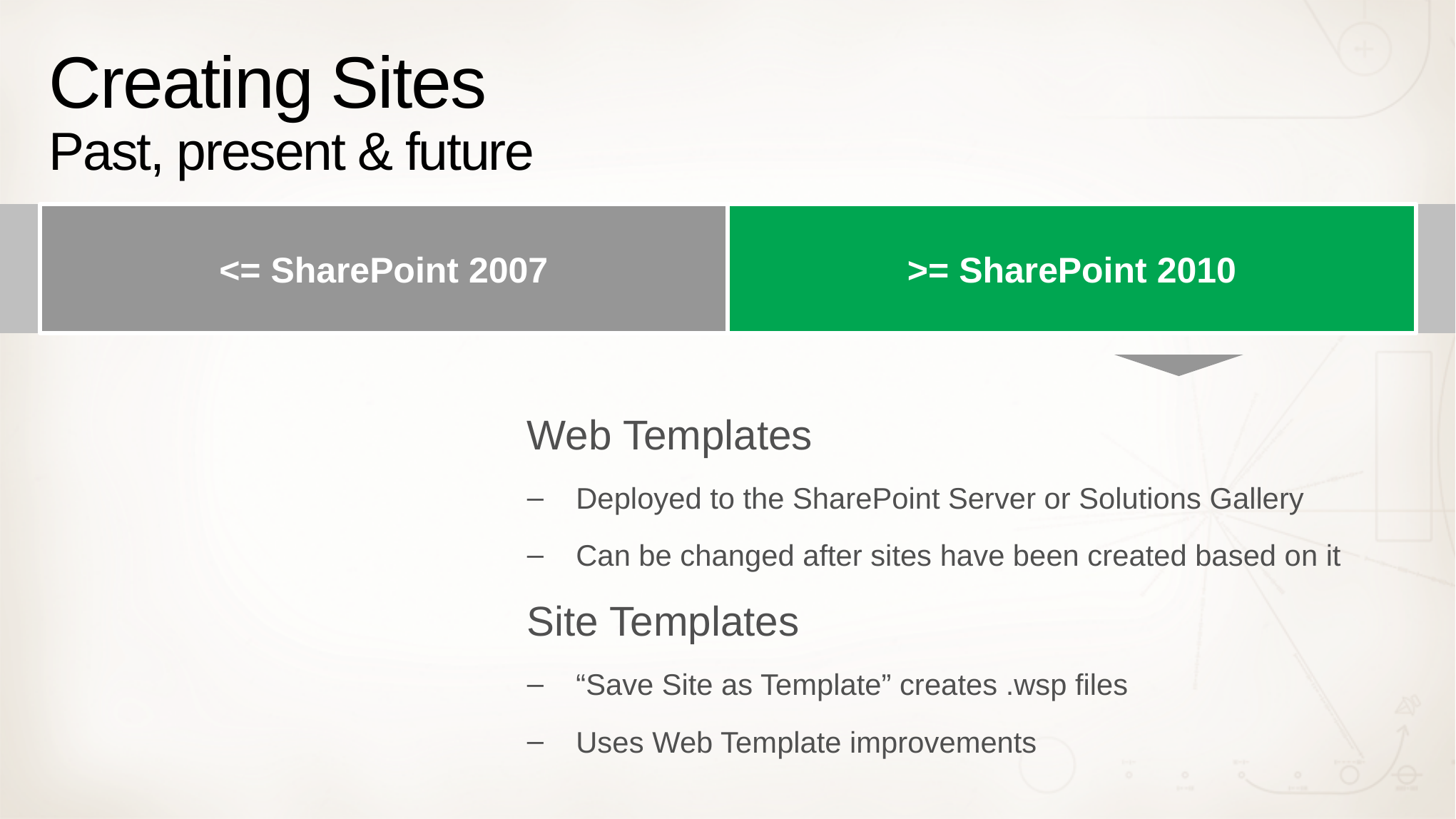

# Creating Sites Past, present & future
>= SharePoint 2010

<= SharePoint 2007

Web Templates
Deployed to the SharePoint Server or Solutions Gallery
Can be changed after sites have been created based on it
Site Templates
“Save Site as Template” creates .wsp files
Uses Web Template improvements